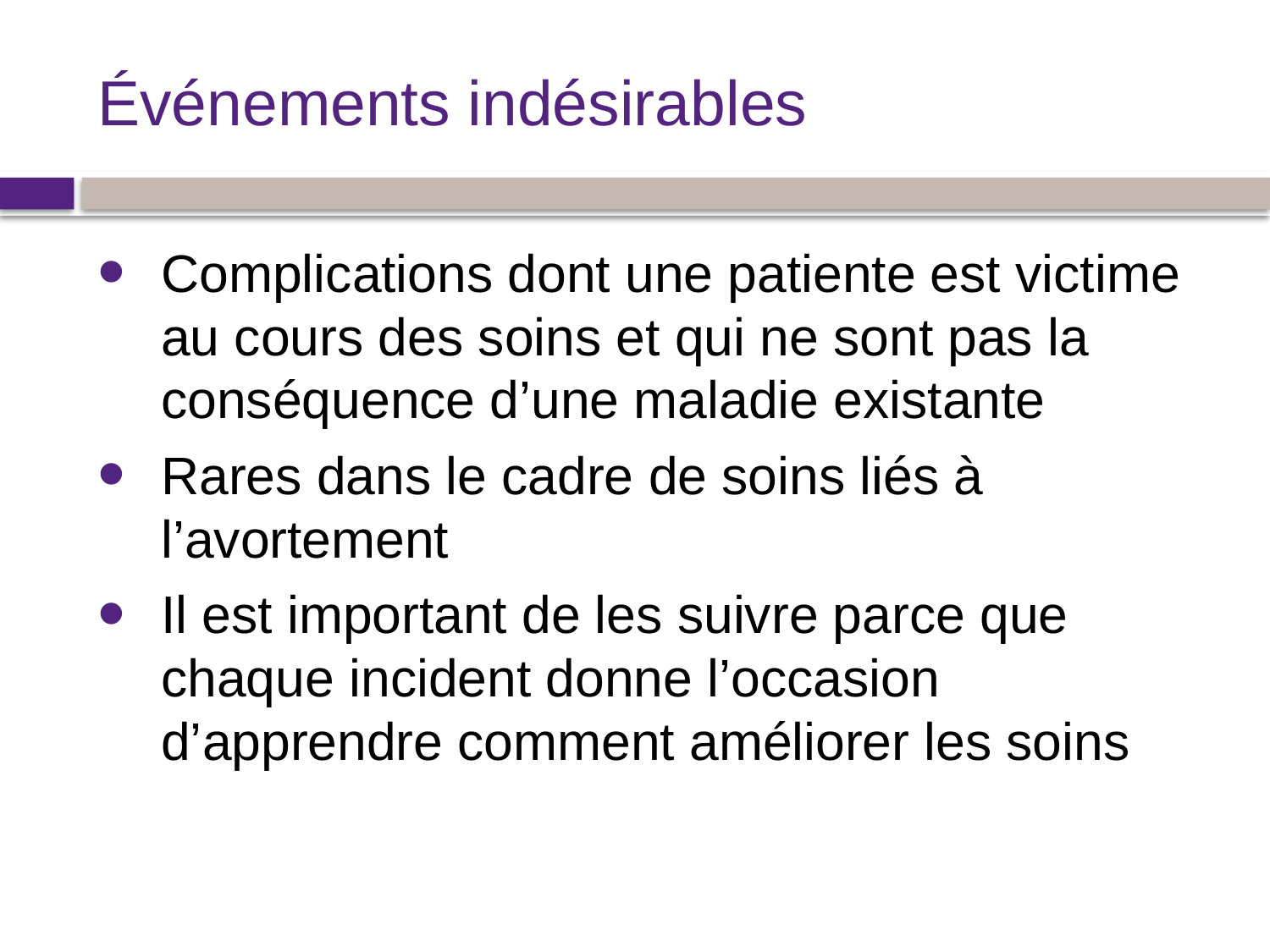

# Événements indésirables
Complications dont une patiente est victime au cours des soins et qui ne sont pas la conséquence d’une maladie existante
Rares dans le cadre de soins liés à l’avortement
Il est important de les suivre parce que chaque incident donne l’occasion d’apprendre comment améliorer les soins